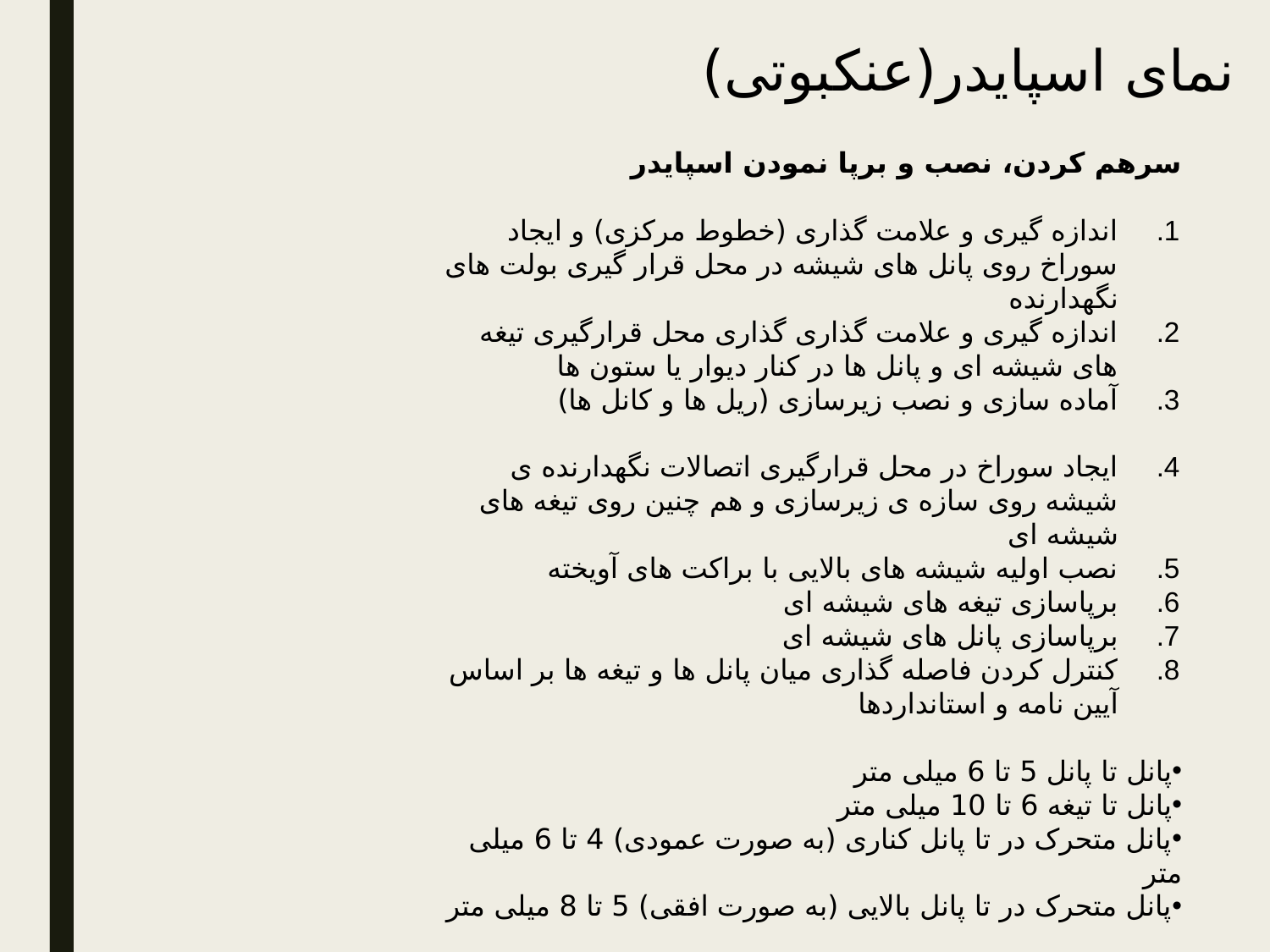

نمای اسپایدر(عنکبوتی)
سرهم کردن، نصب و برپا نمودن اسپایدر

اندازه گیری و علامت گذاری (خطوط مرکزی) و ایجاد سوراخ روی پانل های شیشه در محل قرار گیری بولت های نگهدارنده
اندازه گیری و علامت گذاری گذاری محل قرارگیری تیغه های شیشه ای و پانل ها در کنار دیوار یا ستون ها
آماده سازی و نصب زیرسازی (ریل ها و کانل ها)

ایجاد سوراخ در محل قرارگیری اتصالات نگهدارنده ی شیشه روی سازه ی زیرسازی و هم چنین روی تیغه های شیشه ای
نصب اولیه شیشه های بالایی با براکت های آویخته
برپاسازی تیغه های شیشه ای
برپاسازی پانل های شیشه ای
کنترل کردن فاصله گذاری میان پانل ها و تیغه ها بر اساس آیین نامه و استانداردها

پانل تا پانل 5 تا 6 میلی متر
پانل تا تیغه 6 تا 10 میلی متر
پانل متحرک در تا پانل کناری (به صورت عمودی) 4 تا 6 میلی متر
پانل متحرک در تا پانل بالایی (به صورت افقی) 5 تا 8 میلی متر